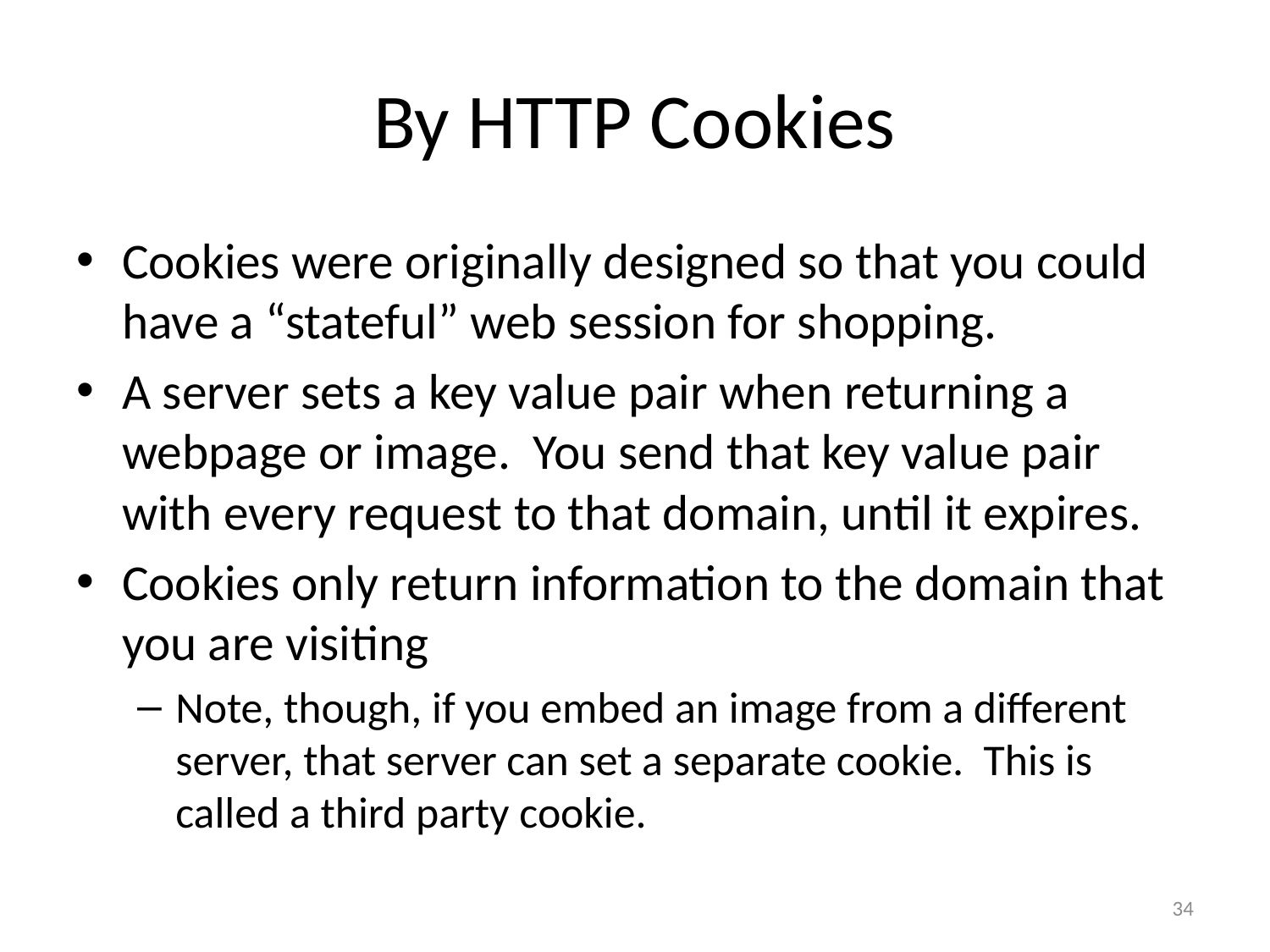

# By HTTP Cookies
Cookies were originally designed so that you could have a “stateful” web session for shopping.
A server sets a key value pair when returning a webpage or image.  You send that key value pair with every request to that domain, until it expires.
Cookies only return information to the domain that you are visiting
Note, though, if you embed an image from a different server, that server can set a separate cookie.  This is called a third party cookie.
34